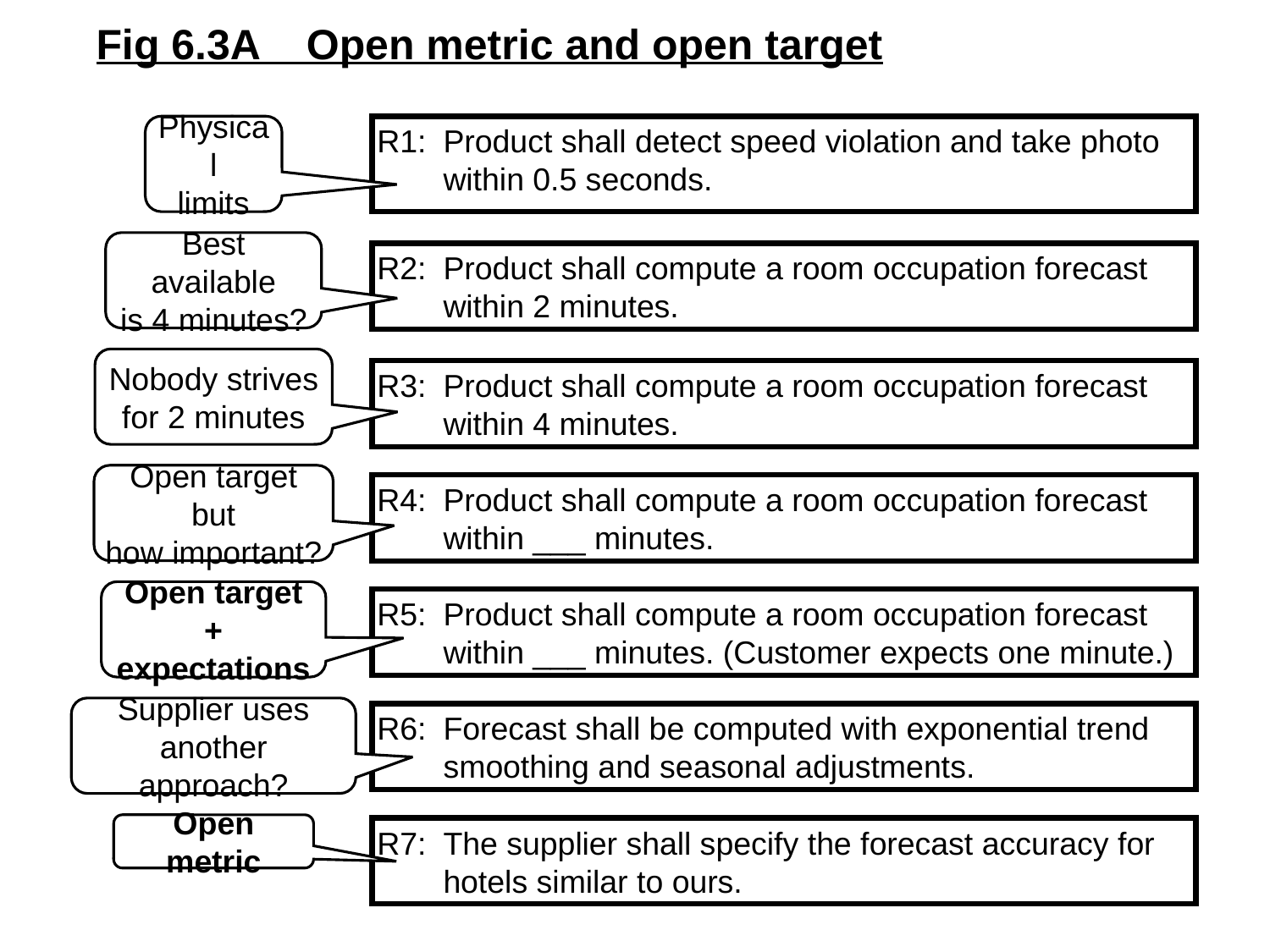

Fig 6.3A    Open metric and open target
Physical
limits
R1:	Product shall detect speed violation and take photo within 0.5 seconds.
Best available
is 4 minutes?
R2:	Product shall compute a room occupation forecast within 2 minutes.
Nobody strives
for 2 minutes
R3:	Product shall compute a room occupation forecast within 4 minutes.
Open target but
how important?
R4:	Product shall compute a room occupation forecast within ___ minutes.
Open target +
expectations
R5:	Product shall compute a room occupation forecast within ___ minutes. (Customer expects one minute.)
Supplier uses
another approach?
R6:	Forecast shall be computed with exponential trend smoothing and seasonal adjustments.
Open metric
R7:	The supplier shall specify the forecast accuracy for hotels similar to ours.